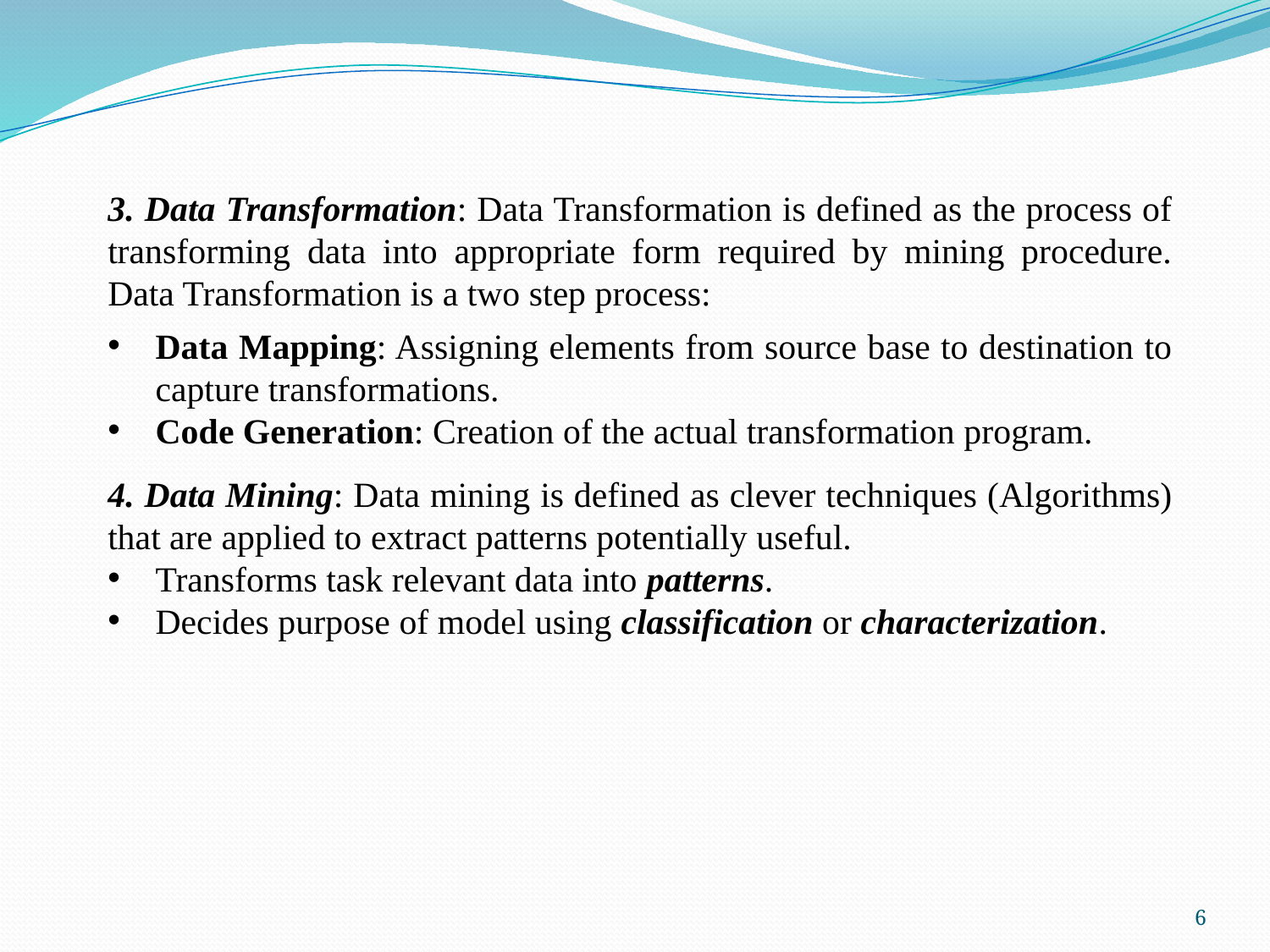

3. Data Transformation: Data Transformation is defined as the process of transforming data into appropriate form required by mining procedure. Data Transformation is a two step process:
Data Mapping: Assigning elements from source base to destination to capture transformations.
Code Generation: Creation of the actual transformation program.
4. Data Mining: Data mining is defined as clever techniques (Algorithms) that are applied to extract patterns potentially useful.
Transforms task relevant data into patterns.
Decides purpose of model using classification or characterization.

6